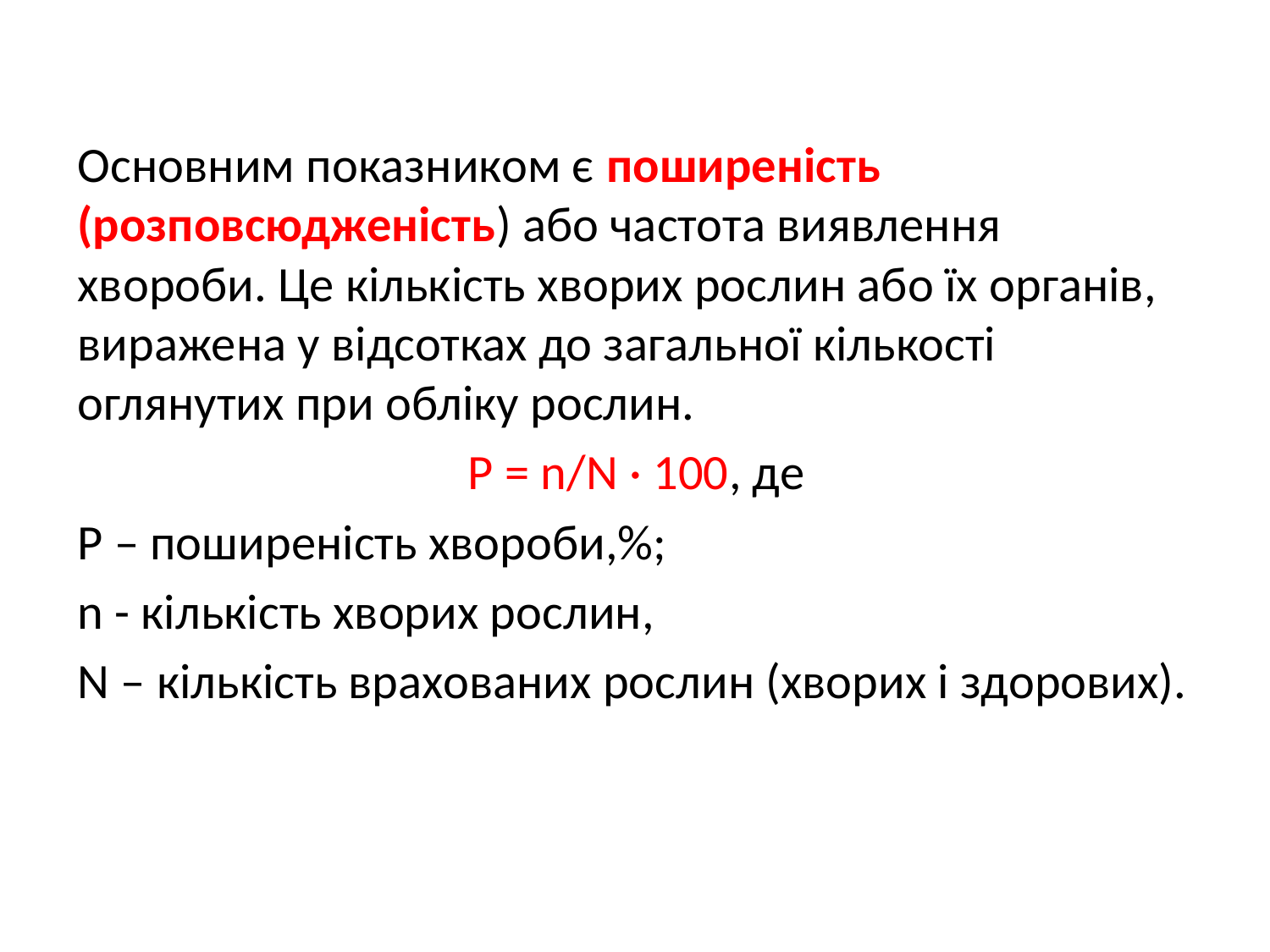

Основним показником є поширеність (розповсюдженість) або частота виявлення хвороби. Це кількість хворих рослин або їх органів, виражена у відсотках до загальної кількості оглянутих при обліку рослин.
Р = n/N · 100, де
Р – поширеність хвороби,%;
n - кількість хворих рослин,
N – кількість врахованих рослин (хворих і здорових).